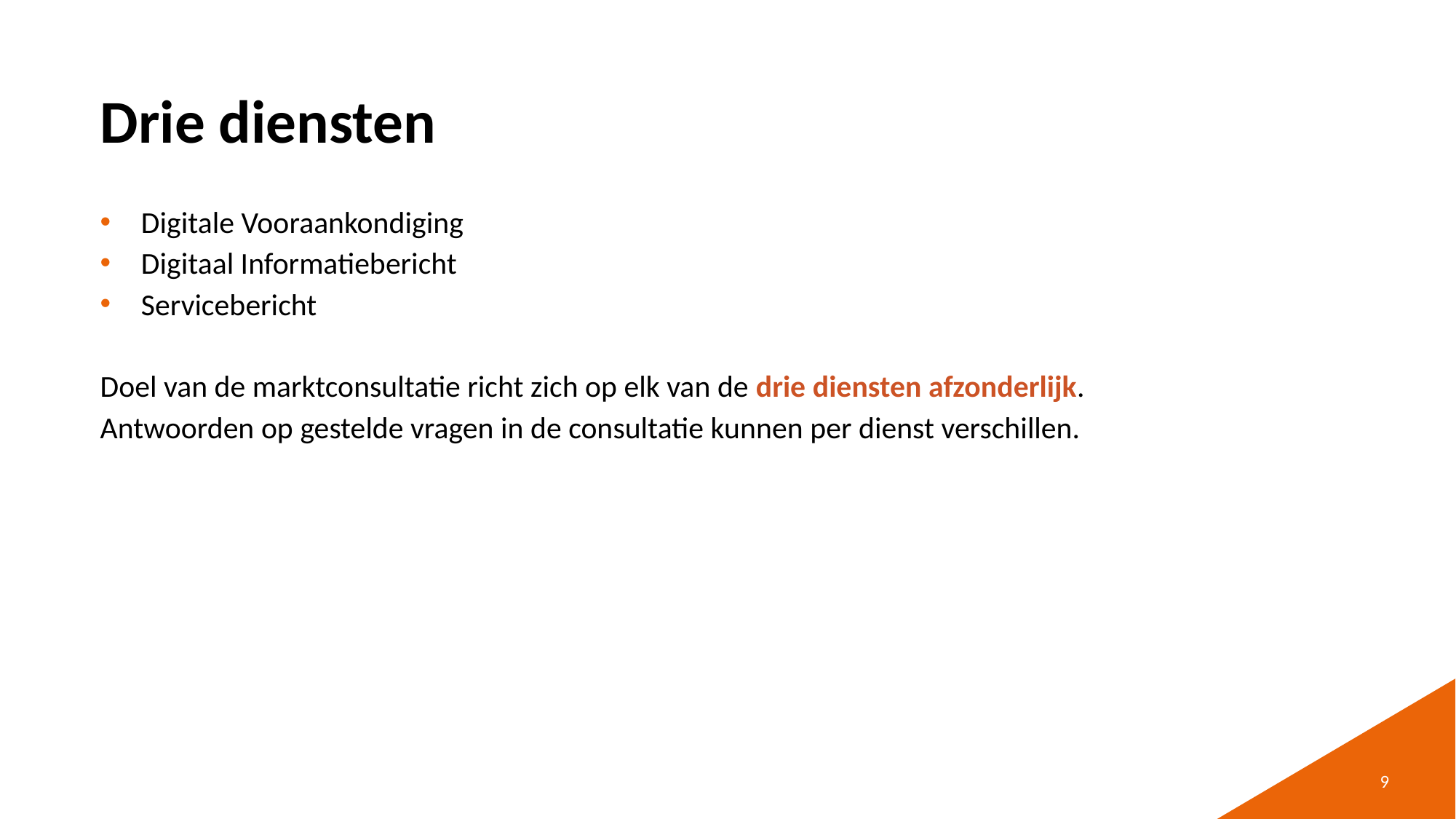

# Drie diensten
Digitale Vooraankondiging
Digitaal Informatiebericht
Servicebericht

Doel van de marktconsultatie richt zich op elk van de drie diensten afzonderlijk.
Antwoorden op gestelde vragen in de consultatie kunnen per dienst verschillen.
9